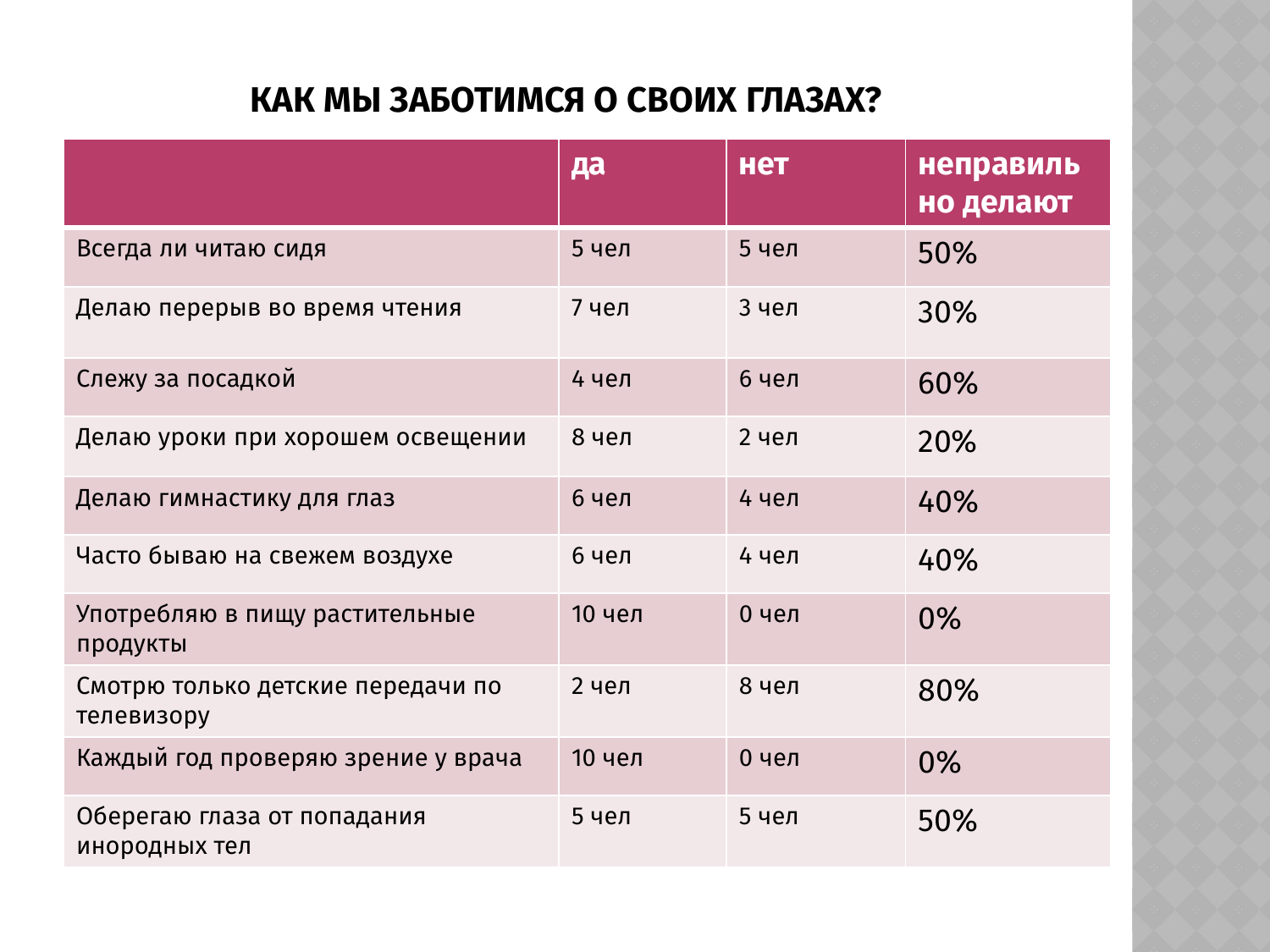

# Как мы заботимся о своих глазах?
|  | да | нет | неправильно делают |
| --- | --- | --- | --- |
| Всегда ли читаю сидя | 5 чел | 5 чел | 50% |
| Делаю перерыв во время чтения | 7 чел | 3 чел | 30% |
| Слежу за посадкой | 4 чел | 6 чел | 60% |
| Делаю уроки при хорошем освещении | 8 чел | 2 чел | 20% |
| Делаю гимнастику для глаз | 6 чел | 4 чел | 40% |
| Часто бываю на свежем воздухе | 6 чел | 4 чел | 40% |
| Употребляю в пищу растительные продукты | 10 чел | 0 чел | 0% |
| Смотрю только детские передачи по телевизору | 2 чел | 8 чел | 80% |
| Каждый год проверяю зрение у врача | 10 чел | 0 чел | 0% |
| Оберегаю глаза от попадания инородных тел | 5 чел | 5 чел | 50% |